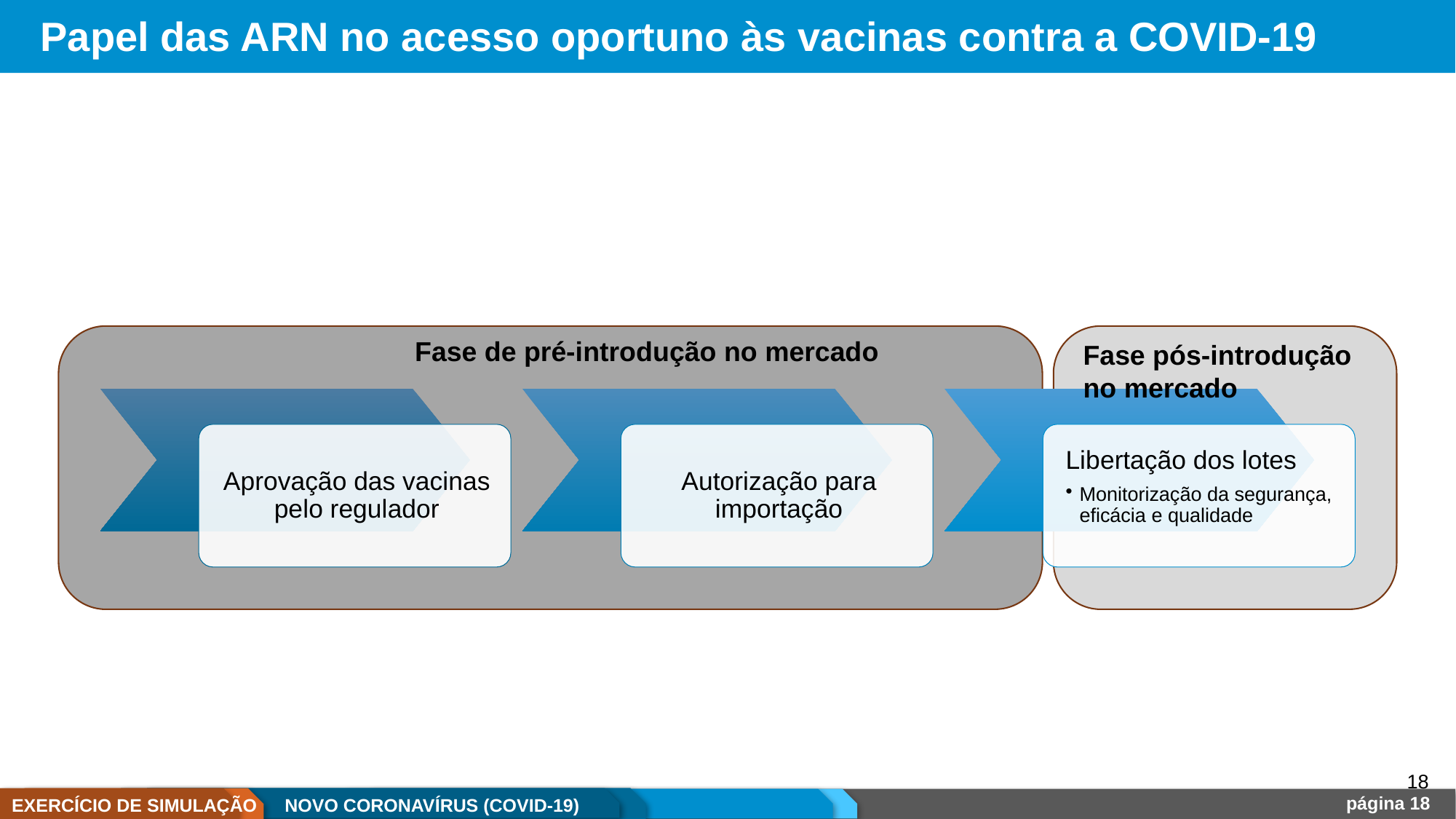

# Papel das ARN no acesso oportuno às vacinas contra a COVID-19
Aprovação das vacinas pelo regulador
Autorização para importação
Libertação dos lotes
Monitorização da segurança, eficácia e qualidade

Fase de pré-introdução no mercado
Fase pós-introdução
no mercado
18